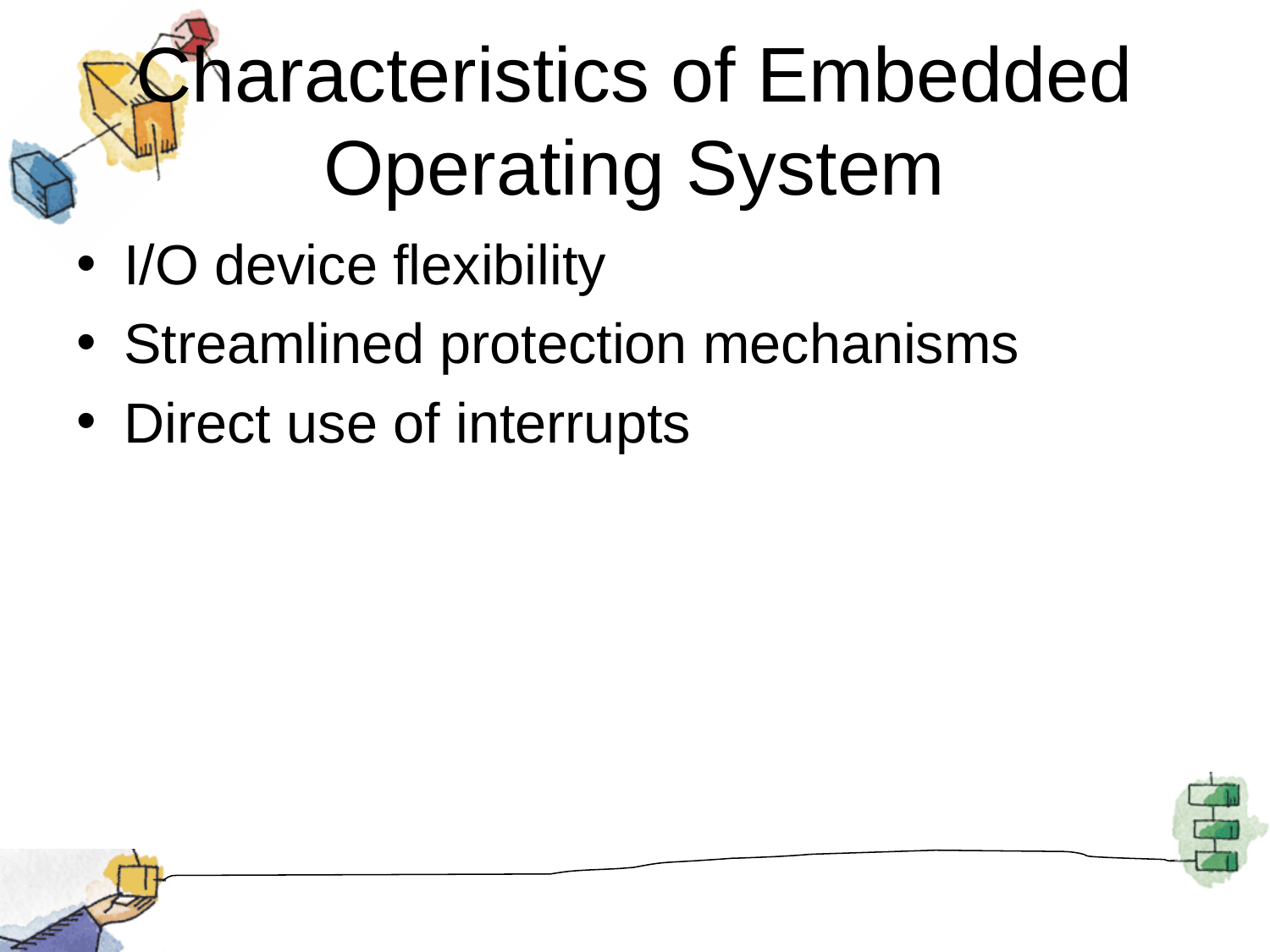

# Characteristics of Embedded Operating System
I/O device flexibility
Streamlined protection mechanisms
Direct use of interrupts